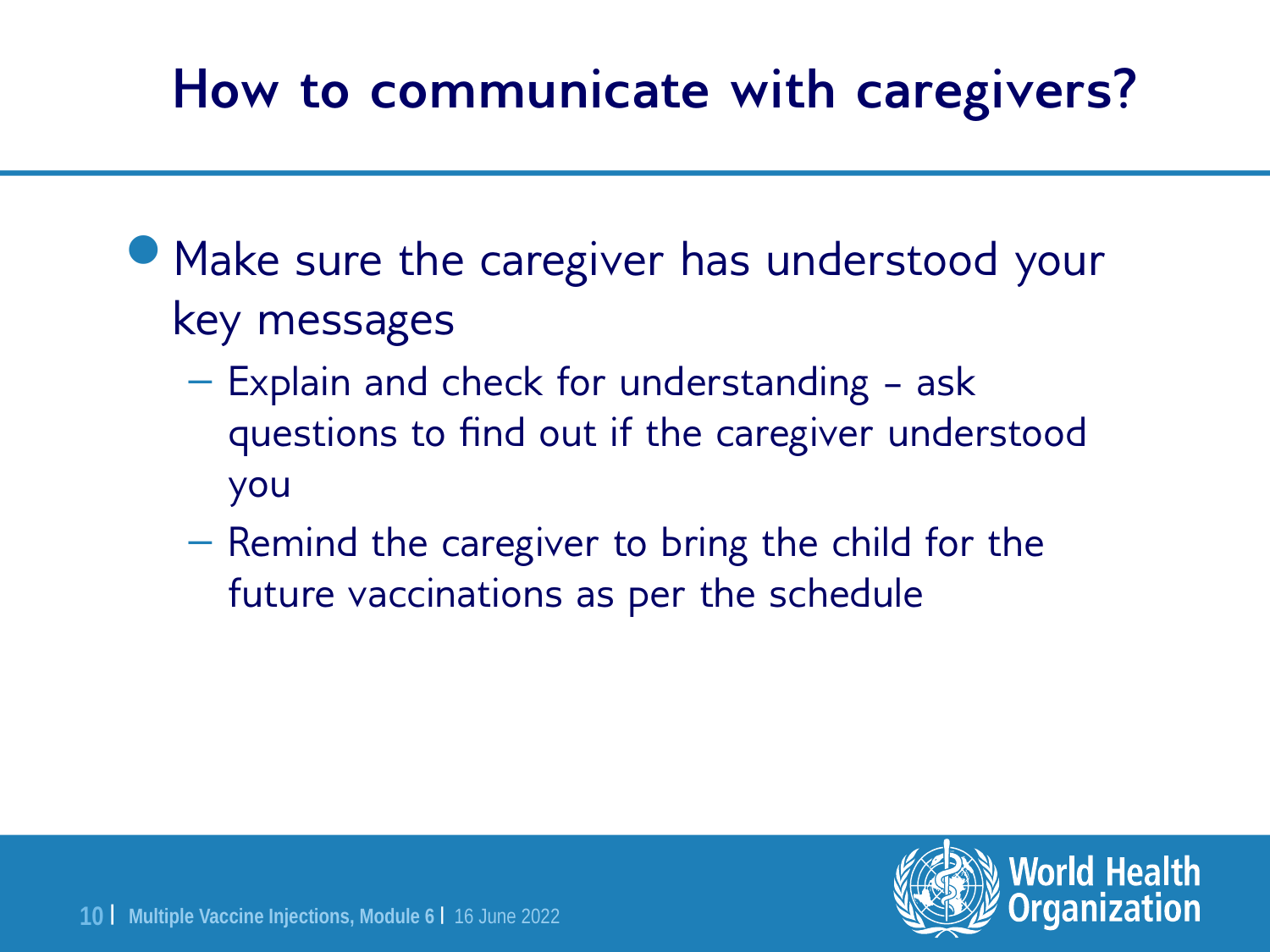

How to communicate with caregivers?
Make sure the caregiver has understood your key messages
Explain and check for understanding – ask questions to find out if the caregiver understood you
Remind the caregiver to bring the child for the future vaccinations as per the schedule